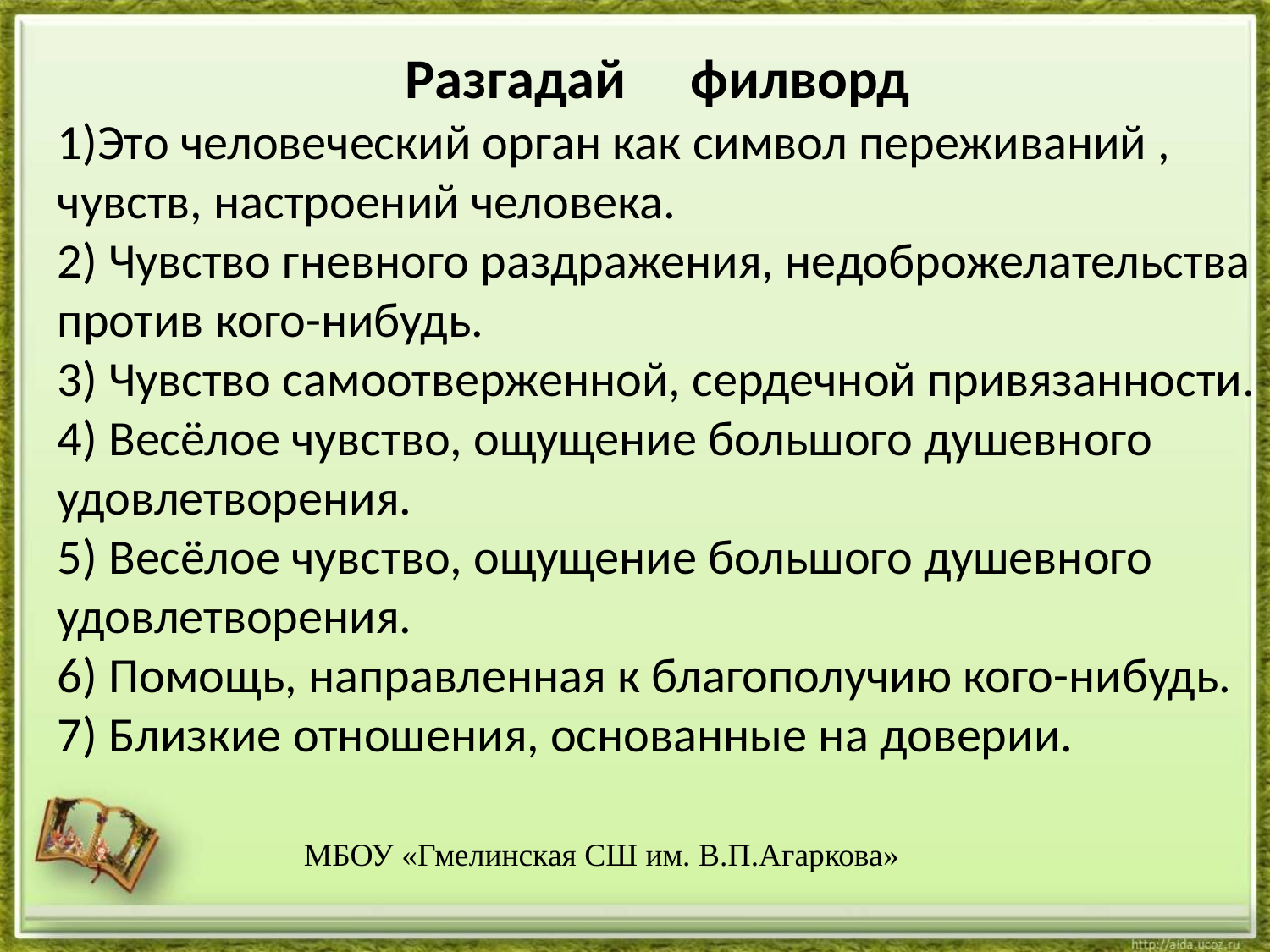

Разгадай     филворд
1)Это человеческий орган как символ переживаний , чувств, настроений человека.
2) Чувство гневного раздражения, недоброжелательства против кого-нибудь.
3) Чувство самоотверженной, сердечной привязанности.
4) Весёлое чувство, ощущение большого душевного удовлетворения.
5) Весёлое чувство, ощущение большого душевного удовлетворения.
6) Помощь, направленная к благополучию кого-нибудь.
7) Близкие отношения, основанные на доверии.

            МБОУ «Гмелинская СШ им. В.П.Агаркова»